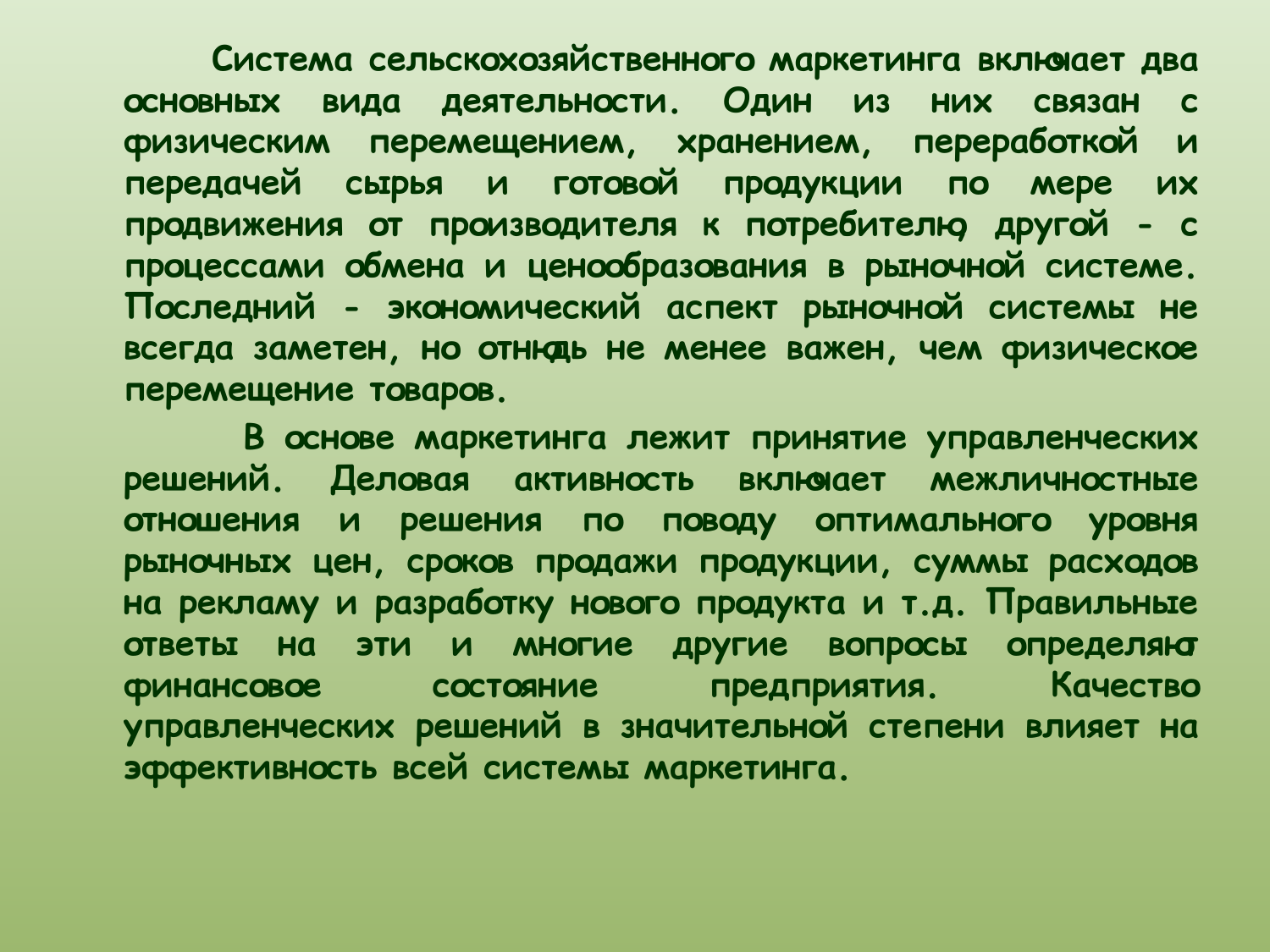

Система сельскохозяйственного маркетинга включает два основных вида деятельности. Один из них связан с физическим перемещением, хранением, переработкой и передачей сырья и готовой продукции по мере их продвижения от производителя к потребителю, другой - с процессами обмена и ценообразования в рыночной системе. Последний - экономический аспект рыночной системы не всегда заметен, но отнюдь не менее важен, чем физическое перемещение товаров.
        В основе маркетинга лежит принятие управленческих решений. Деловая активность включает межличностные отношения и решения по поводу оптимального уровня рыночных цен, сроков продажи продукции, суммы расходов на рекламу и разработку нового продукта и т.д. Правильные ответы на эти и многие другие вопросы определяют финансовое состояние предприятия. Качество управленческих решений в значительной степени влияет на эффективность всей системы маркетинга.